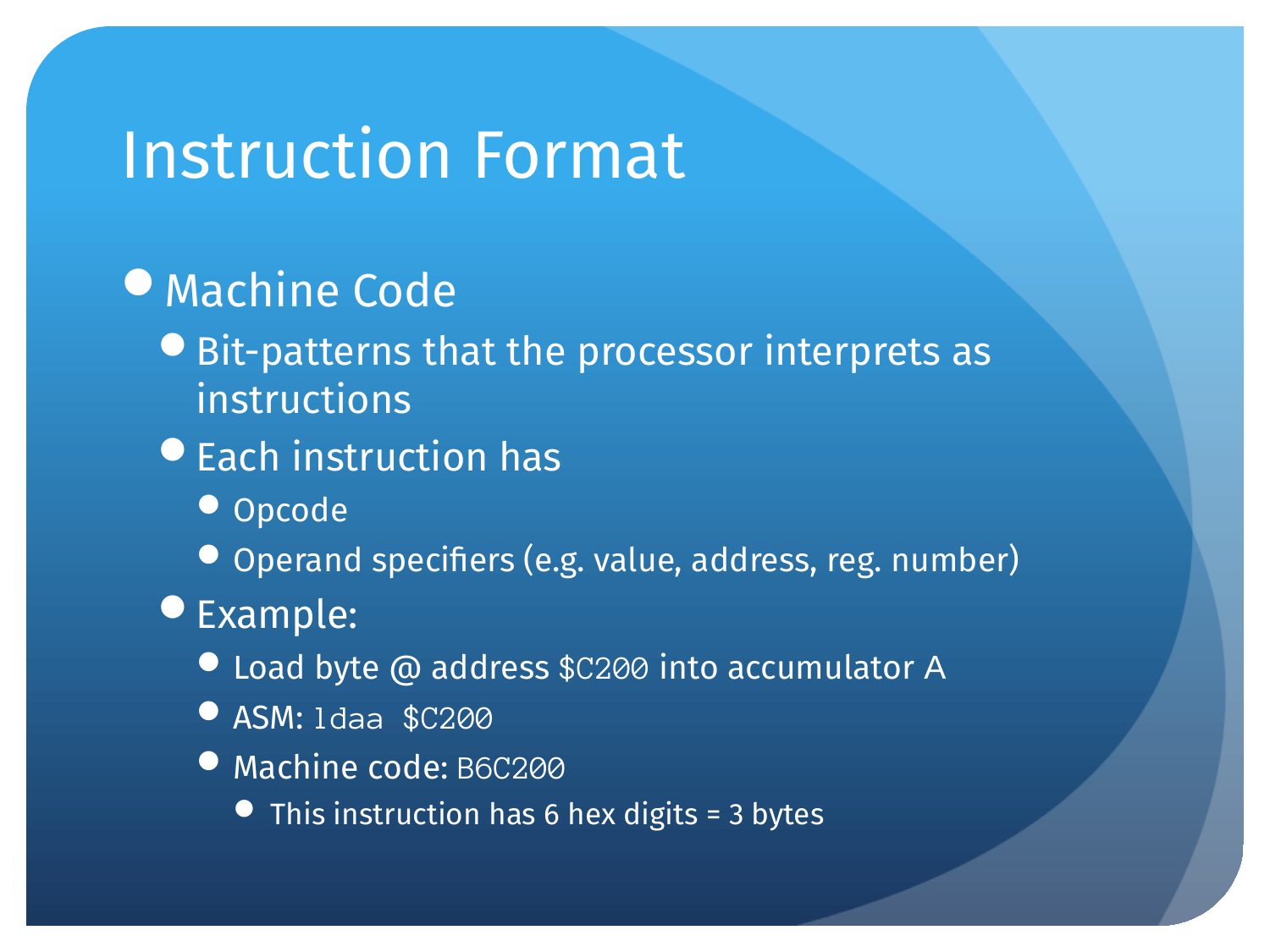

# Instruction Format
Machine Code
Bit-patterns that the processor interprets as  instructions
Each instruction has
Opcode
Operand specifiers (e.g. value, address, reg. number)
Example:
Load byte @ address $C200 into accumulator A
ASM: ldaa $C200
Machine code: B6C200
This instruction has 6 hex digits = 3 bytes